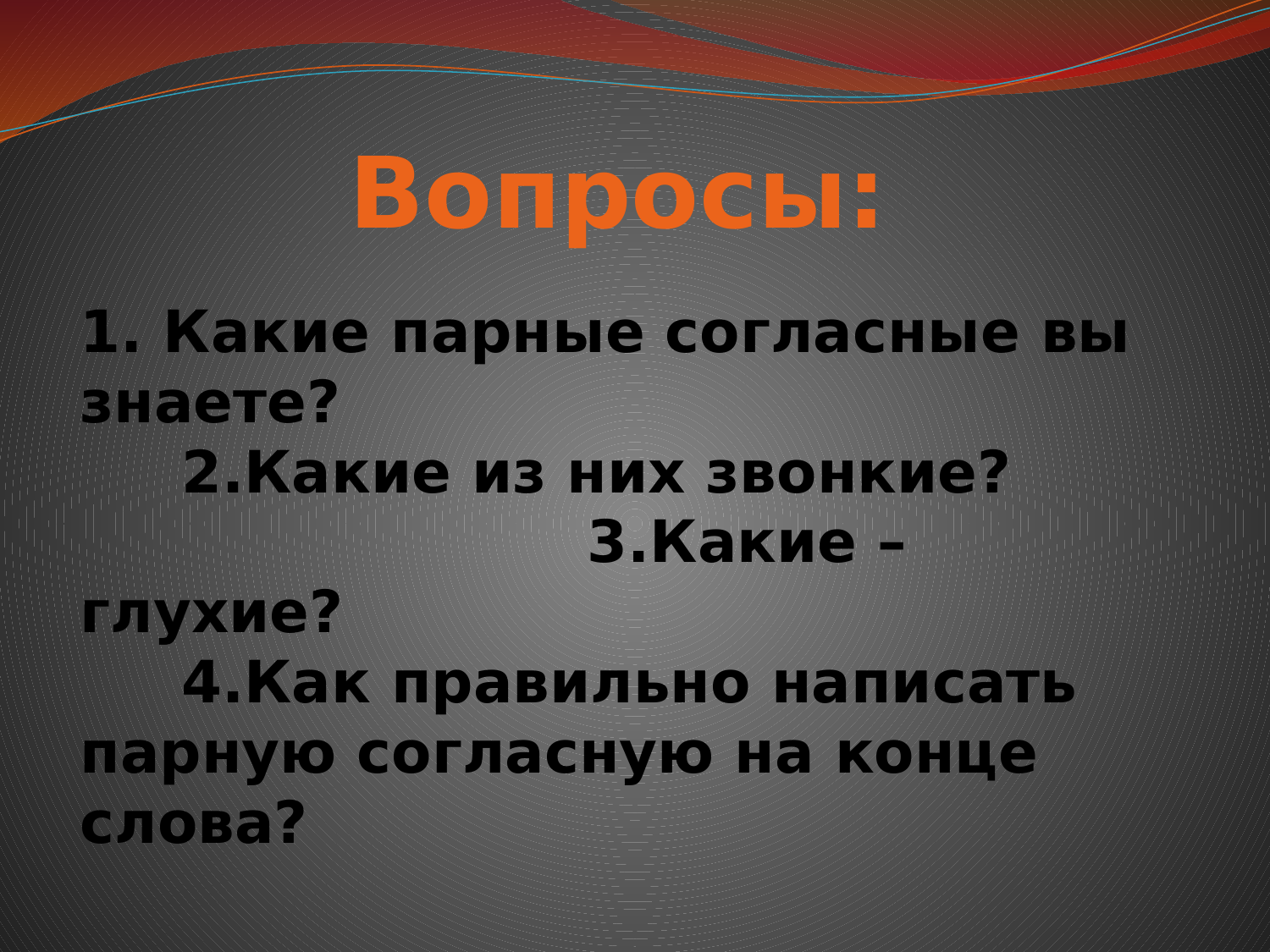

# Вопросы:
1. Какие парные согласные вы знаете?                                             2.Какие из них звонкие?                                3.Какие –глухие?                                             4.Как правильно написать парную согласную на конце слова?